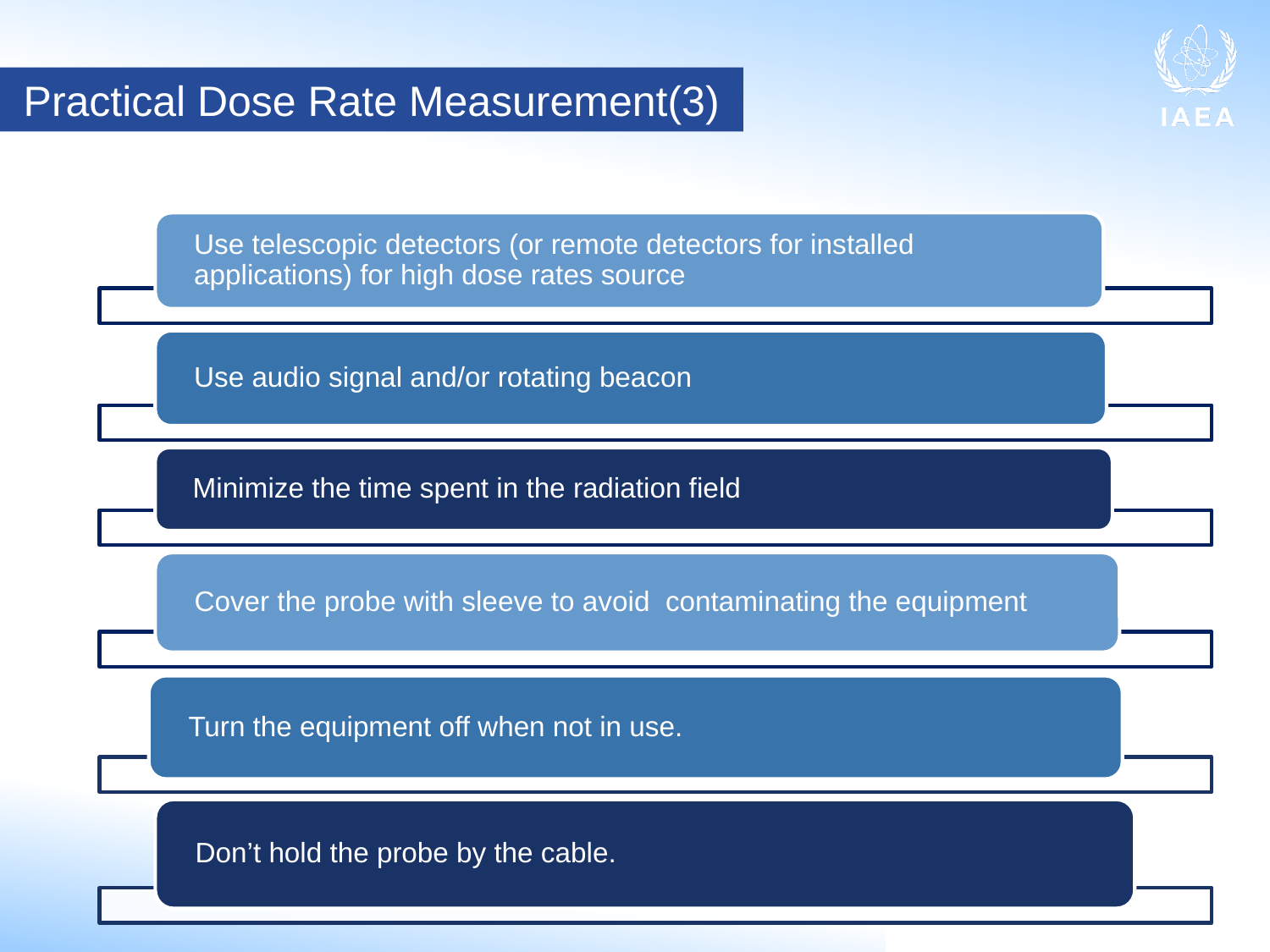

Practical Dose Rate Measurement(3)
Use telescopic detectors (or remote detectors for installed applications) for high dose rates source
Use audio signal and/or rotating beacon
Minimize the time spent in the radiation field
Cover the probe with sleeve to avoid  contaminating the equipment
Turn the equipment off when not in use.
Don’t hold the probe by the cable.